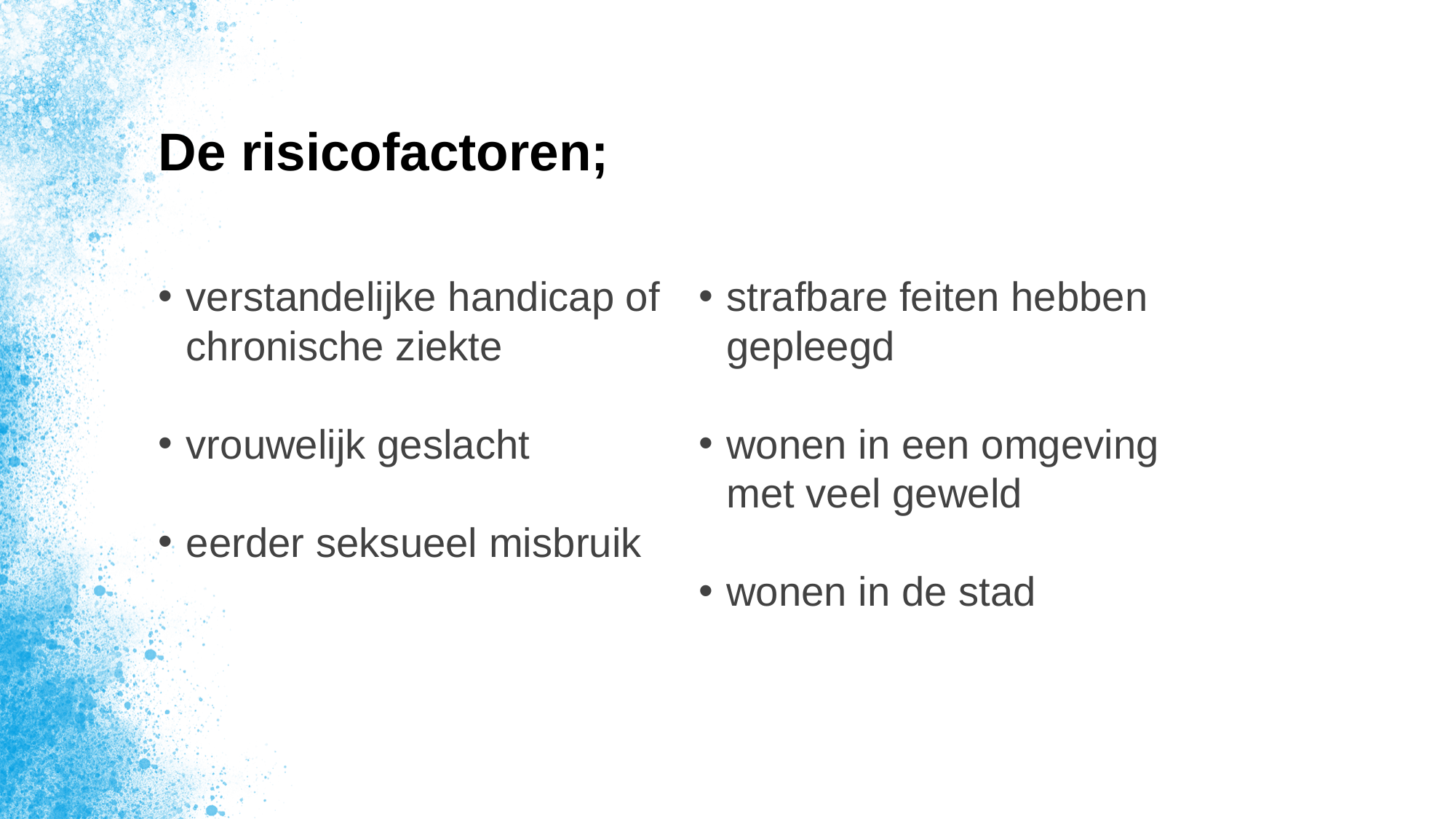

# De risicofactoren;
verstandelijke handicap of chronische ziekte

vrouwelijk geslacht

eerder seksueel misbruik

strafbare feiten hebben gepleegd

wonen in een omgeving met veel geweld

wonen in de stad